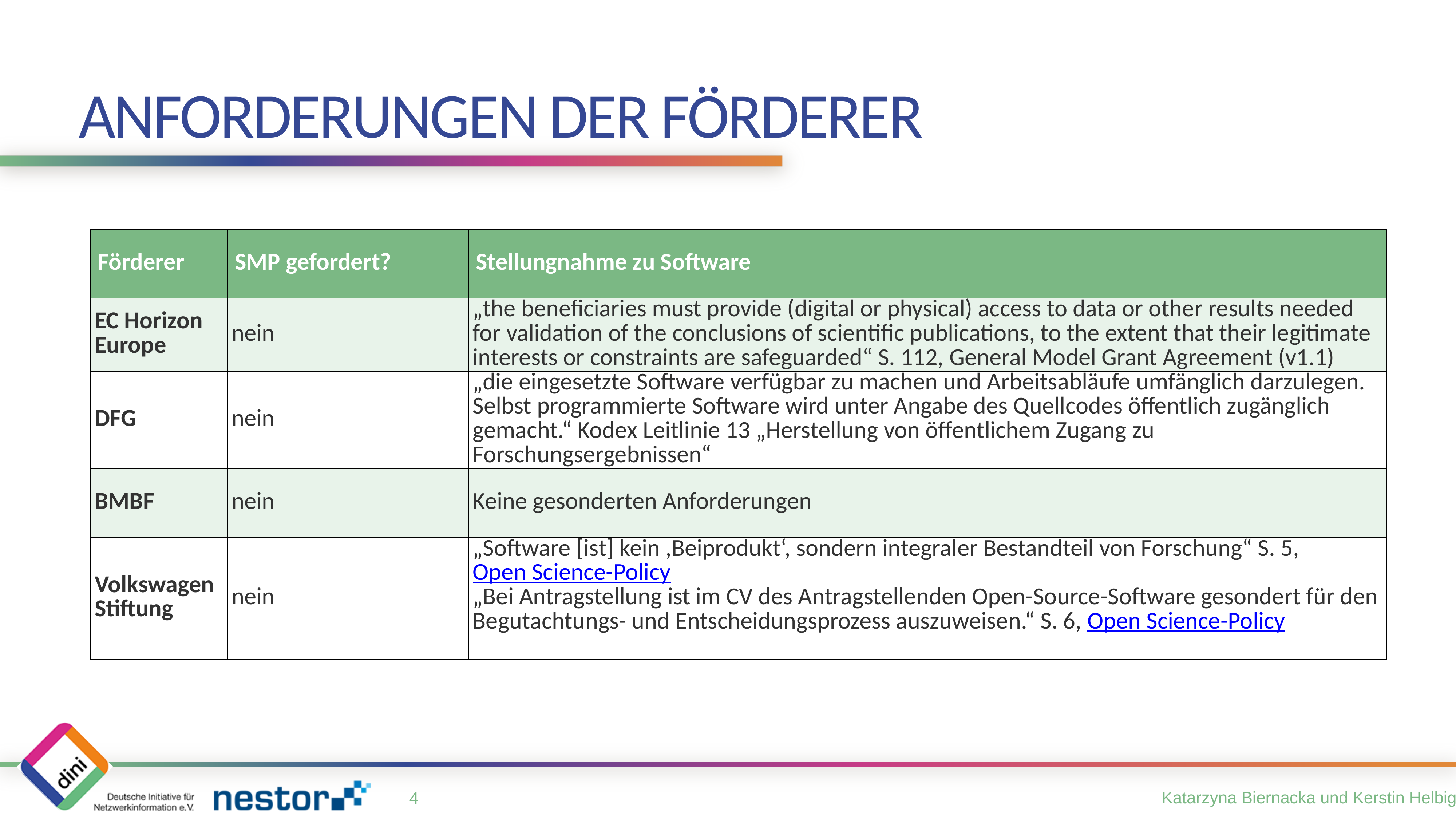

# Anforderungen der Förderer
| Förderer | SMP gefordert? | Stellungnahme zu Software |
| --- | --- | --- |
| EC Horizon Europe | nein | „the beneficiaries must provide (digital or physical) access to data or other results needed for validation of the conclusions of scientific publications, to the extent that their legitimate interests or constraints are safeguarded“ S. 112, General Model Grant Agreement (v1.1) |
| DFG | nein | „die eingesetzte Software verfügbar zu machen und Arbeitsabläufe umfänglich darzulegen. Selbst programmierte Software wird unter Angabe des Quellcodes öffentlich zugänglich gemacht.“ Kodex Leitlinie 13 „Herstellung von öffentlichem Zugang zu Forschungsergebnissen“ |
| BMBF | nein | Keine gesonderten Anforderungen |
| VolkswagenStiftung | nein | „Software [ist] kein ,Beiprodukt‘, sondern integraler Bestandteil von Forschung“ S. 5, Open Science-Policy „Bei Antragstellung ist im CV des Antragstellenden Open-Source-Software gesondert für den Begutachtungs- und Entscheidungsprozess auszuweisen.“ S. 6, Open Science-Policy |
4